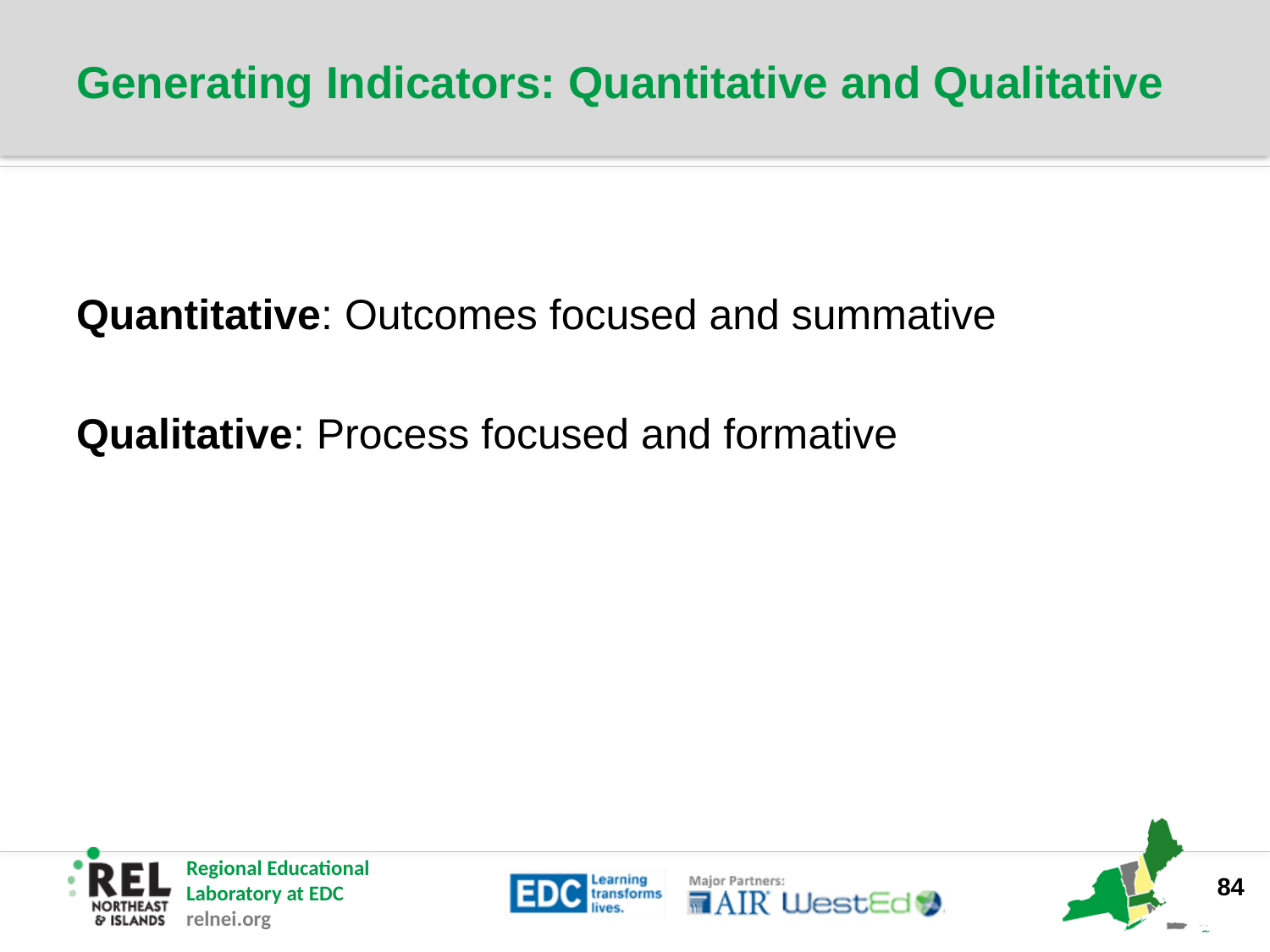

# Generating Indicators: Quantitative and Qualitative

Quantitative: Outcomes focused and summative

Qualitative: Process focused and formative

84